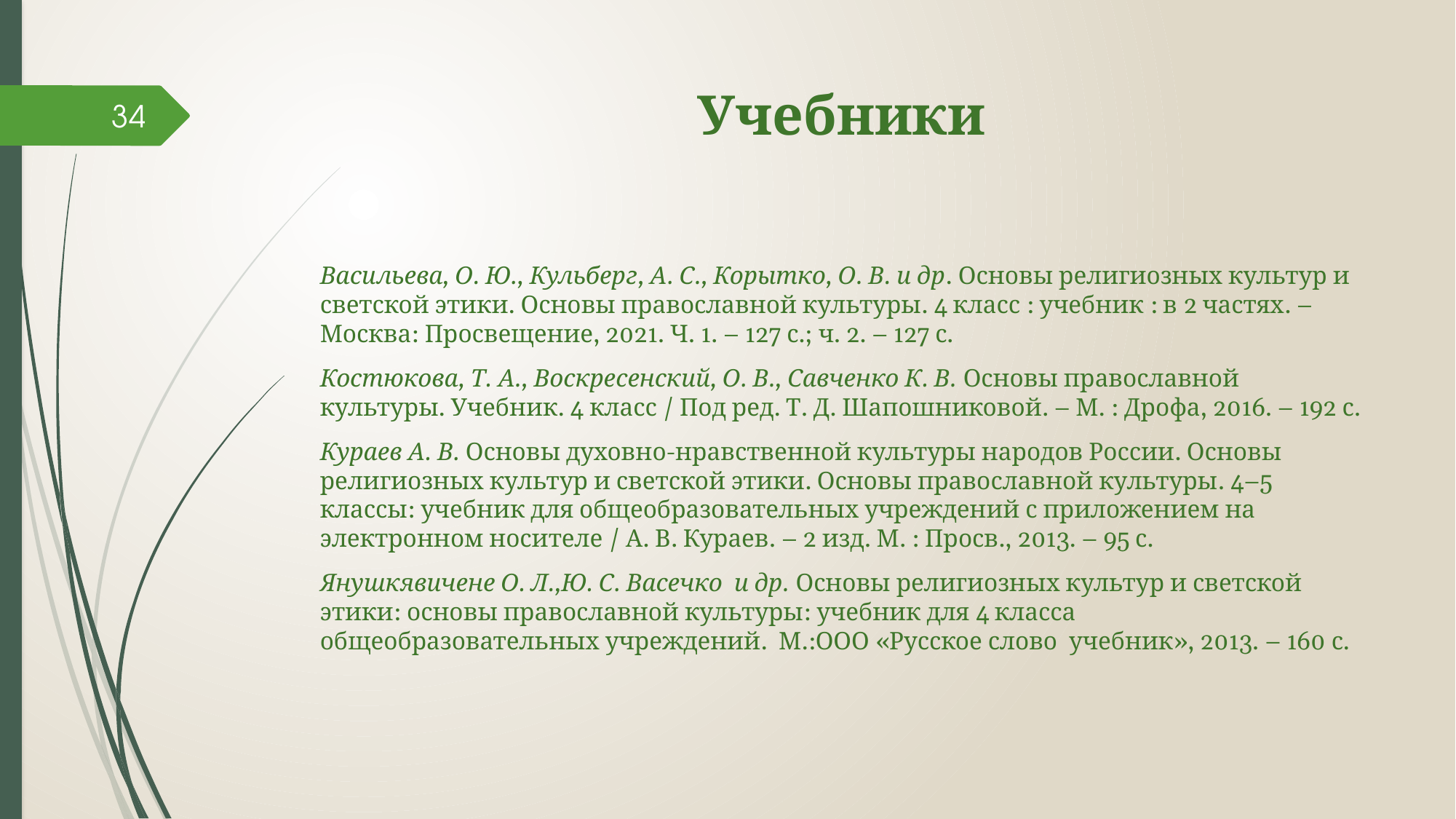

# Учебники
34
Васильева, О. Ю., Кульберг, А. С., Корытко, О. В. и др. Основы религиозных культур и светской этики. Основы православной культуры. 4 класс : учебник : в 2 частях. – Москва: Просвещение, 2021. Ч. 1. – 127 с.; ч. 2. – 127 с.
Костюкова, Т. А., Воскресенский, О. В., Савченко К. В. Основы православной культуры. Учебник. 4 класс / Под ред. Т. Д. Шапошниковой. – М. : Дрофа, 2016. – 192 с.
Кураев А. В. Основы духовно-нравственной культуры народов России. Основы религиозных культур и светской этики. Основы православной культуры. 4–5 классы: учебник для общеобразовательных учреждений с приложением на электронном носителе / А. В. Кураев. – 2 изд. М. : Просв., 2013. – 95 с.
Янушкявичене О. Л.,Ю. С. Васечко  и др. Основы религиозных культур и светской этики: основы православной культуры: учебник для 4 класса общеобразовательных учреждений.  М.:ООО «Русское слово  учебник», 2013. – 160 с.